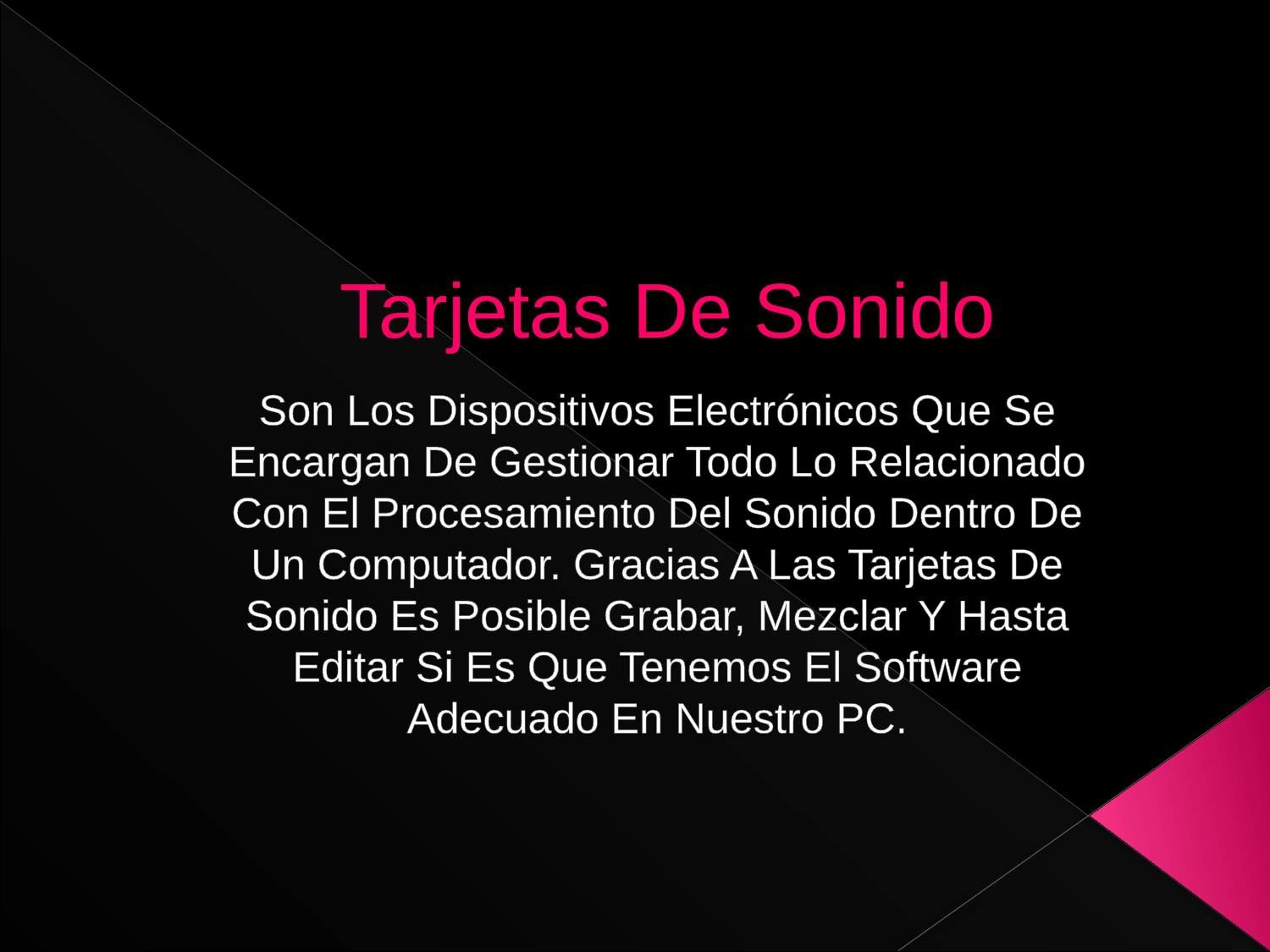

# Tarjetas De Sonido
Son Los Dispositivos Electrónicos Que Se Encargan De Gestionar Todo Lo Relacionado Con El Procesamiento Del Sonido Dentro De Un Computador. Gracias A Las Tarjetas De Sonido Es Posible Grabar, Mezclar Y Hasta Editar Si Es Que Tenemos El Software Adecuado En Nuestro PC.